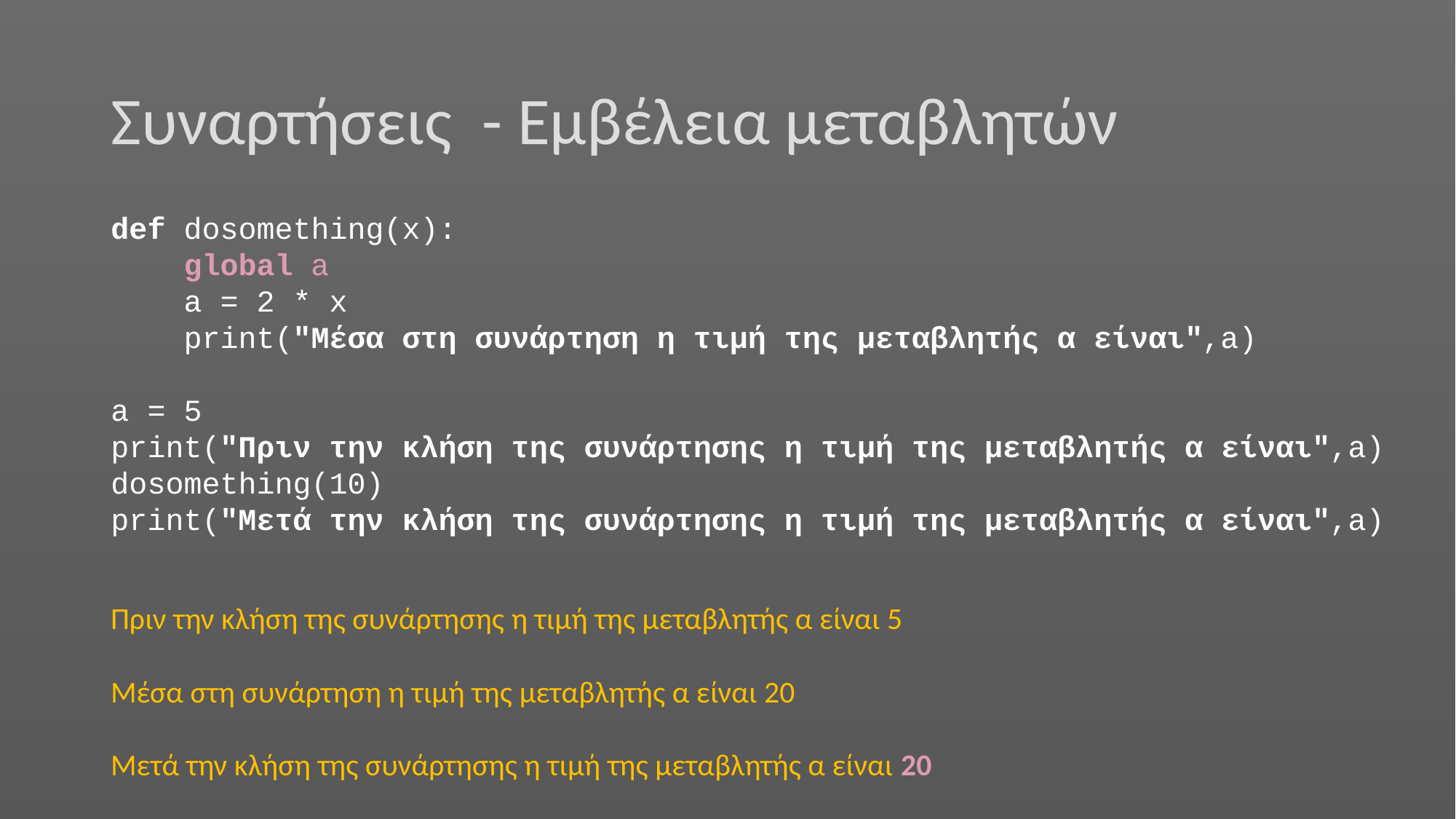

# Συναρτήσεις  - Εμβέλεια μεταβλητών
def dosomething(x):
    global a
    a = 2 * x
    print("Μέσα στη συνάρτηση η τιμή της μεταβλητής α είναι",a)
a = 5
print("Πριν την κλήση της συνάρτησης η τιμή της μεταβλητής α είναι",a)
dosomething(10)
print("Μετά την κλήση της συνάρτησης η τιμή της μεταβλητής α είναι",a)
Πριν την κλήση της συνάρτησης η τιμή της μεταβλητής α είναι 5

Μέσα στη συνάρτηση η τιμή της μεταβλητής α είναι 20

Μετά την κλήση της συνάρτησης η τιμή της μεταβλητής α είναι 20